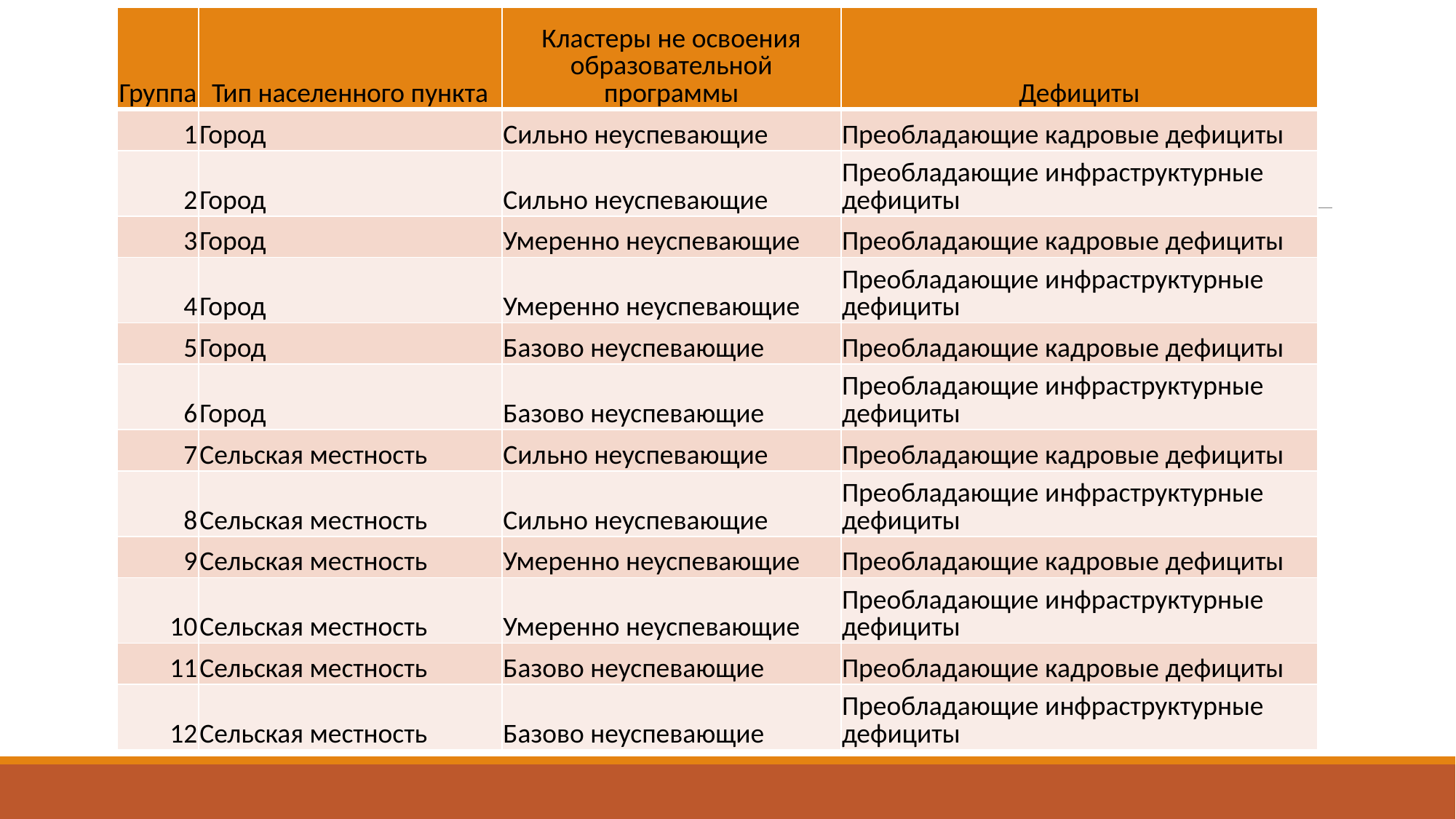

| Группа | Тип населенного пункта | Кластеры не освоения образовательной программы | Дефициты |
| --- | --- | --- | --- |
| 1 | Город | Сильно неуспевающие | Преобладающие кадровые дефициты |
| 2 | Город | Сильно неуспевающие | Преобладающие инфраструктурные дефициты |
| 3 | Город | Умеренно неуспевающие | Преобладающие кадровые дефициты |
| 4 | Город | Умеренно неуспевающие | Преобладающие инфраструктурные дефициты |
| 5 | Город | Базово неуспевающие | Преобладающие кадровые дефициты |
| 6 | Город | Базово неуспевающие | Преобладающие инфраструктурные дефициты |
| 7 | Сельская местность | Сильно неуспевающие | Преобладающие кадровые дефициты |
| 8 | Сельская местность | Сильно неуспевающие | Преобладающие инфраструктурные дефициты |
| 9 | Сельская местность | Умеренно неуспевающие | Преобладающие кадровые дефициты |
| 10 | Сельская местность | Умеренно неуспевающие | Преобладающие инфраструктурные дефициты |
| 11 | Сельская местность | Базово неуспевающие | Преобладающие кадровые дефициты |
| 12 | Сельская местность | Базово неуспевающие | Преобладающие инфраструктурные дефициты |